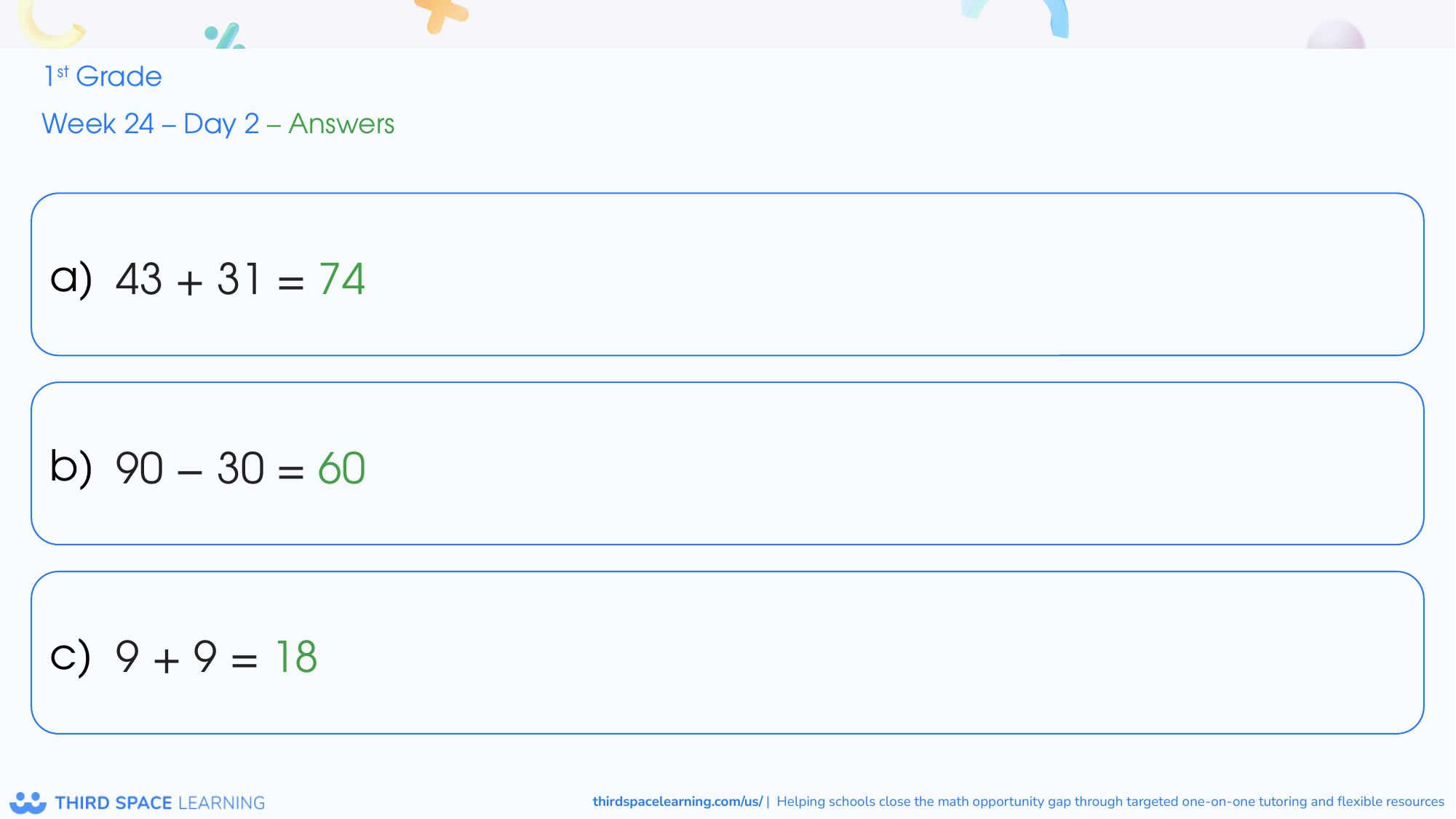

1st Grade
Week 24 – Day 2 – Answers
43 + 31 = 74
90 − 30 = 60
9 + 9 = 18